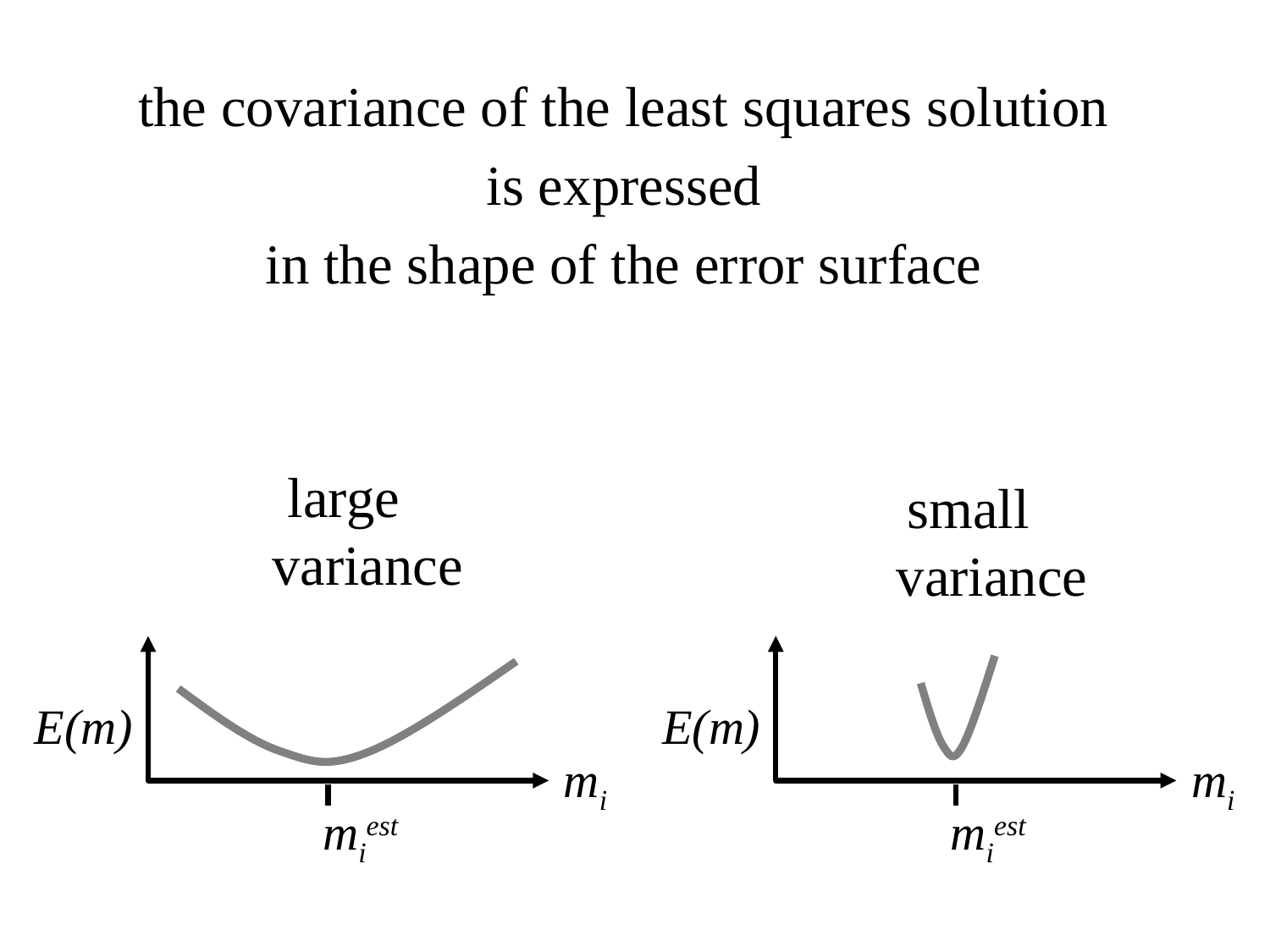

the covariance of the least squares solution
is expressed
in the shape of the error surface
large variance
small variance

E(m)
E(m)
mi
mi
miest
miest